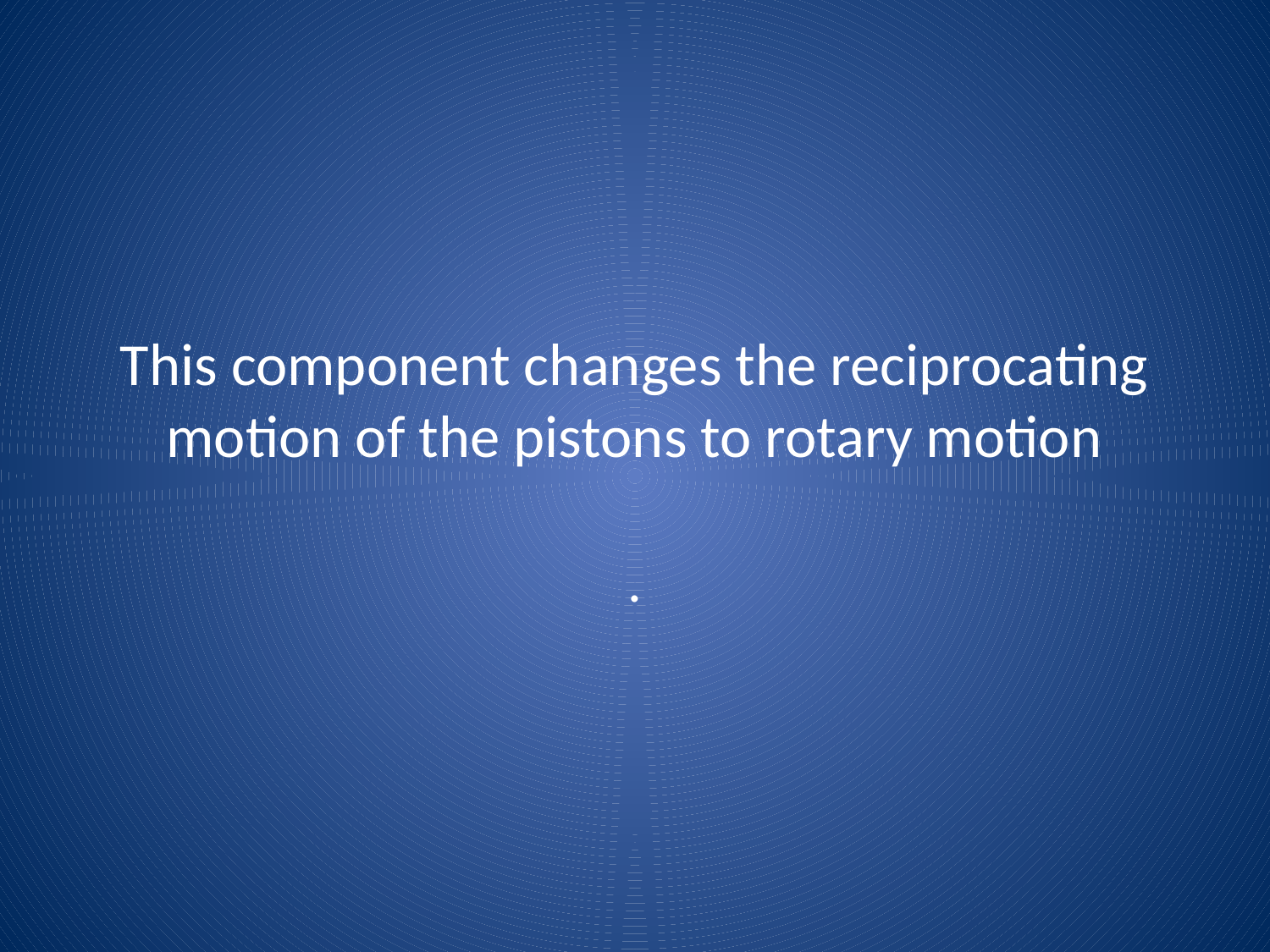

# This component changes the reciprocating motion of the pistons to rotary motion
.